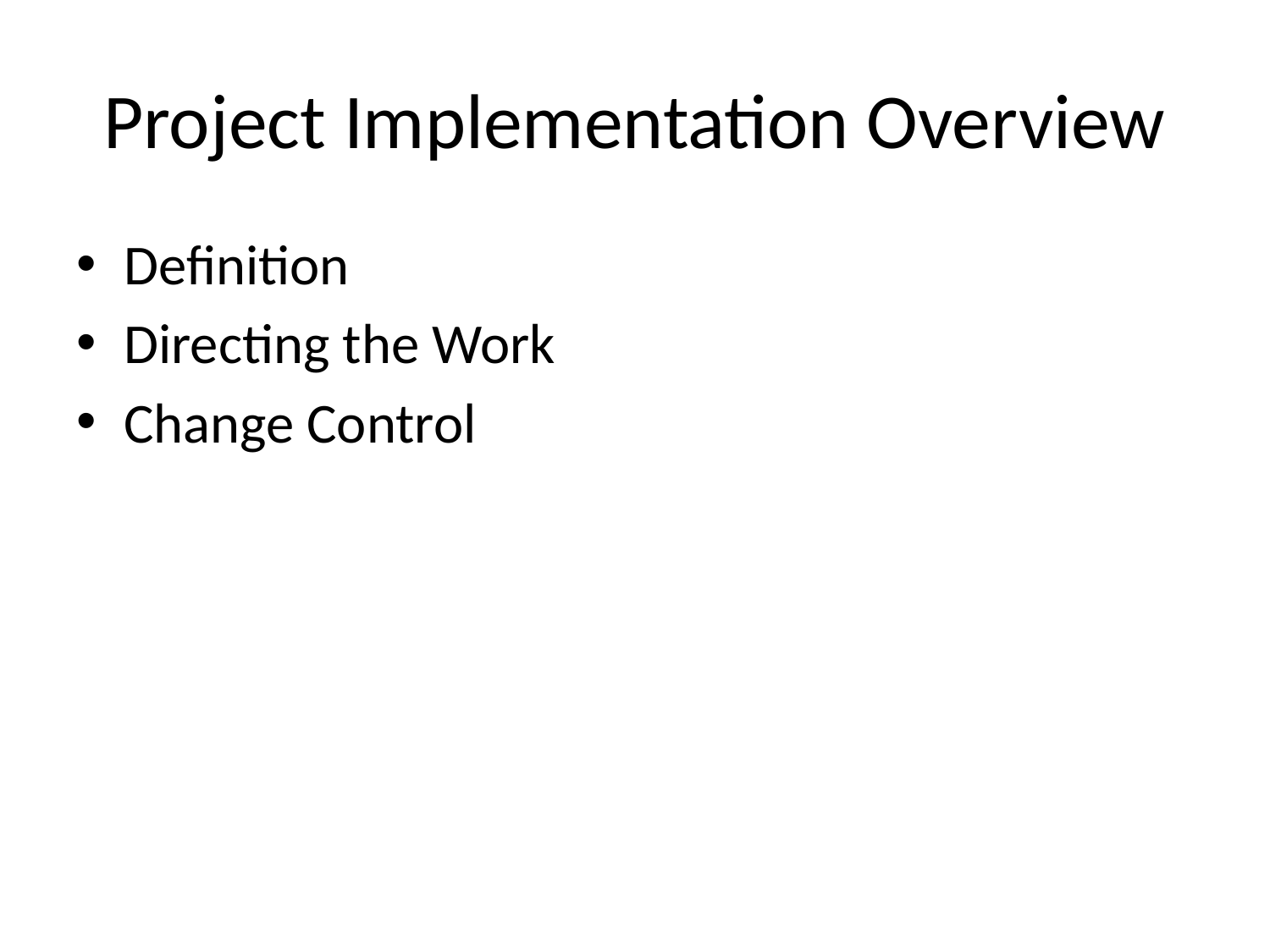

# Project Implementation Overview
Definition
Directing the Work
Change Control